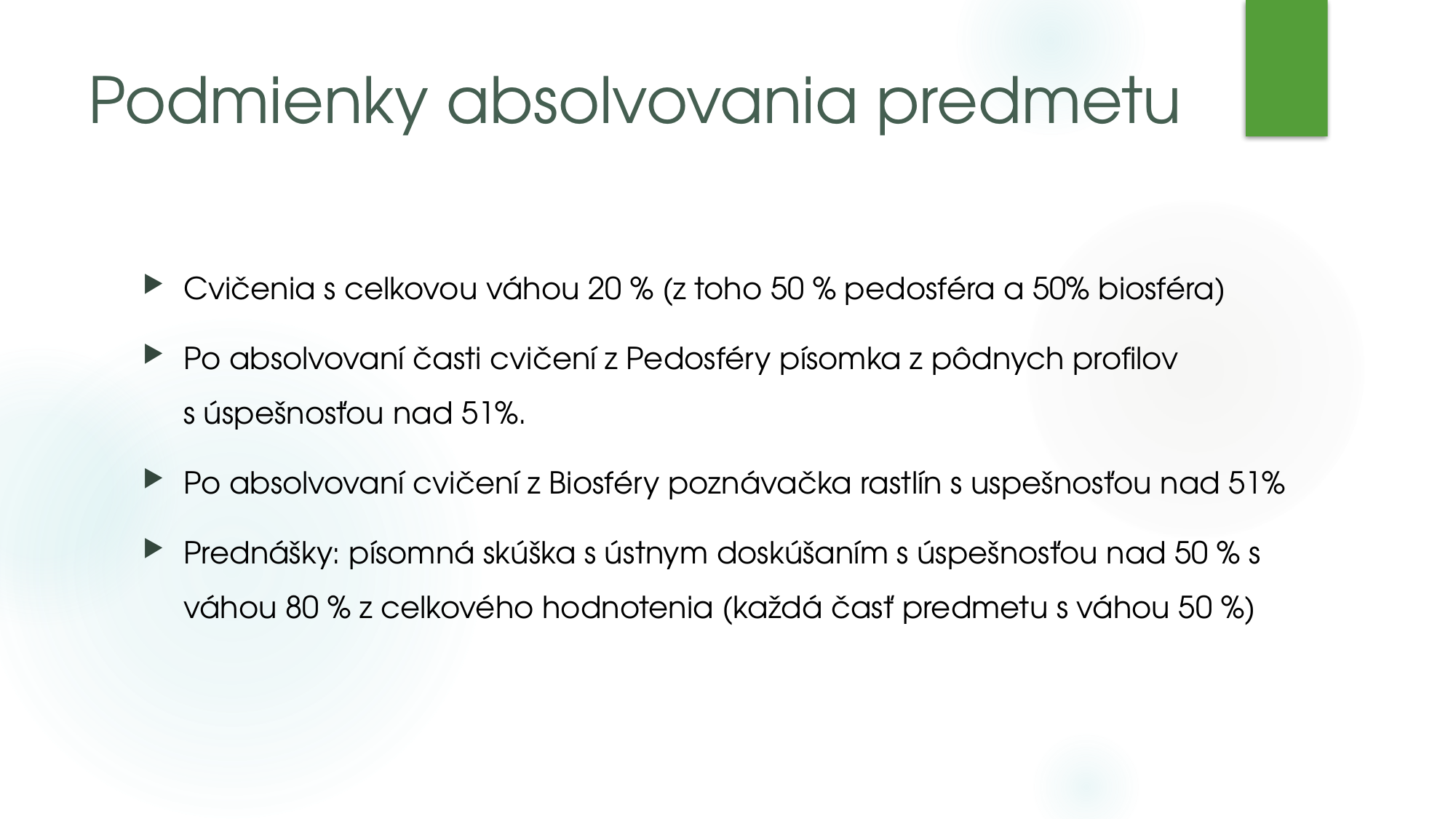

# Podmienky absolvovania predmetu
Cvičenia s celkovou váhou 20 % (z toho 50 % pedosféra a 50% biosféra)
Po absolvovaní časti cvičení z Pedosféry písomka z pôdnych profilov
s úspešnosťou nad 51%.
Po absolvovaní cvičení z Biosféry poznávačka rastlín s uspešnosťou nad 51%
Prednášky: písomná skúška s ústnym doskúšaním s úspešnosťou nad 50 % s váhou 80 % z celkového hodnotenia (každá časť predmetu s váhou 50 %)